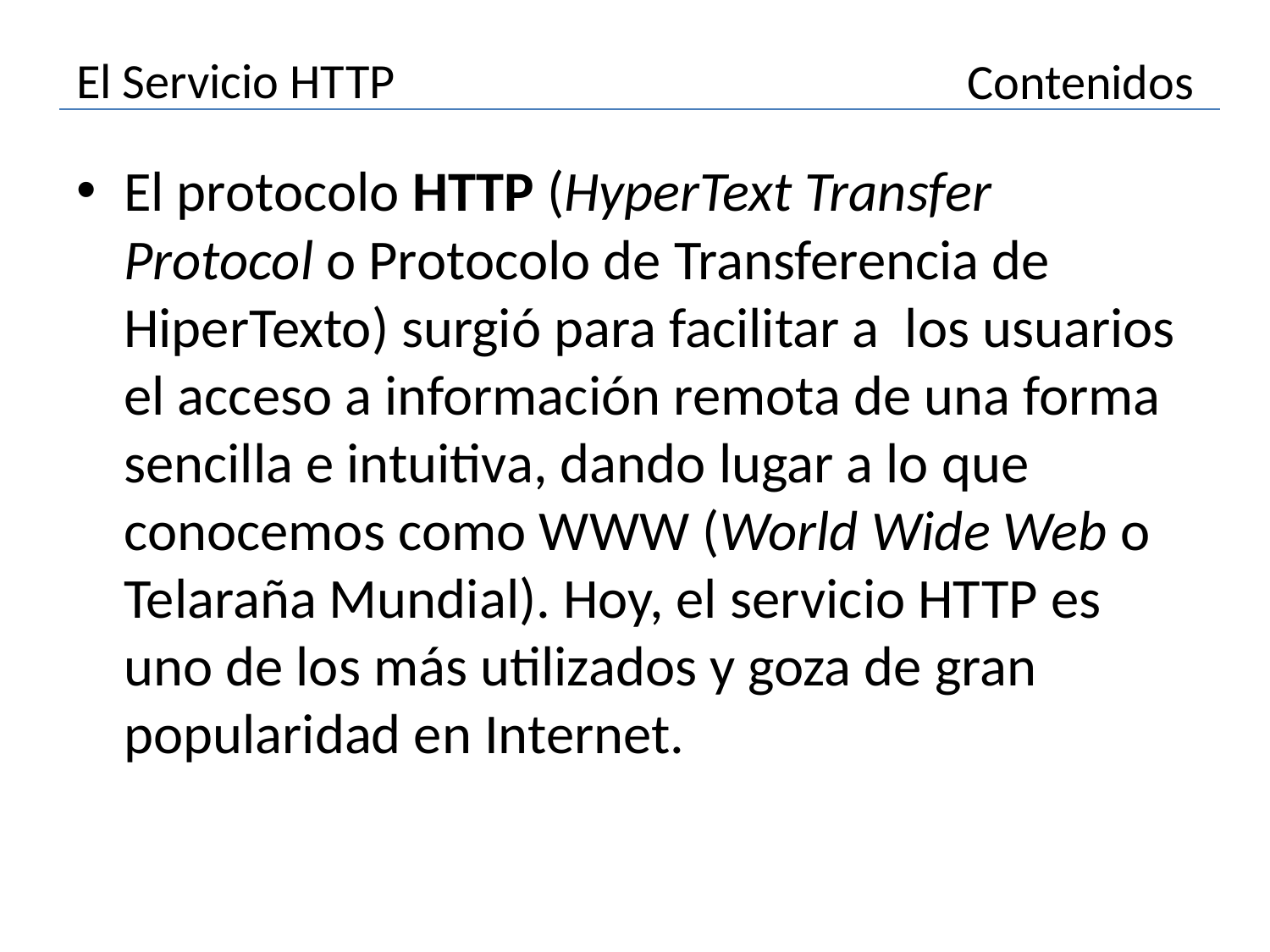

# El Servicio HTTP
Contenidos
El protocolo HTTP (HyperText Transfer Protocol o Protocolo de Transferencia de HiperTexto) surgió para facilitar a  los usuarios el acceso a información remota de una forma sencilla e intuitiva, dando lugar a lo que conocemos como WWW (World Wide Web o Telaraña Mundial). Hoy, el servicio HTTP es uno de los más utilizados y goza de gran popularidad en Internet.